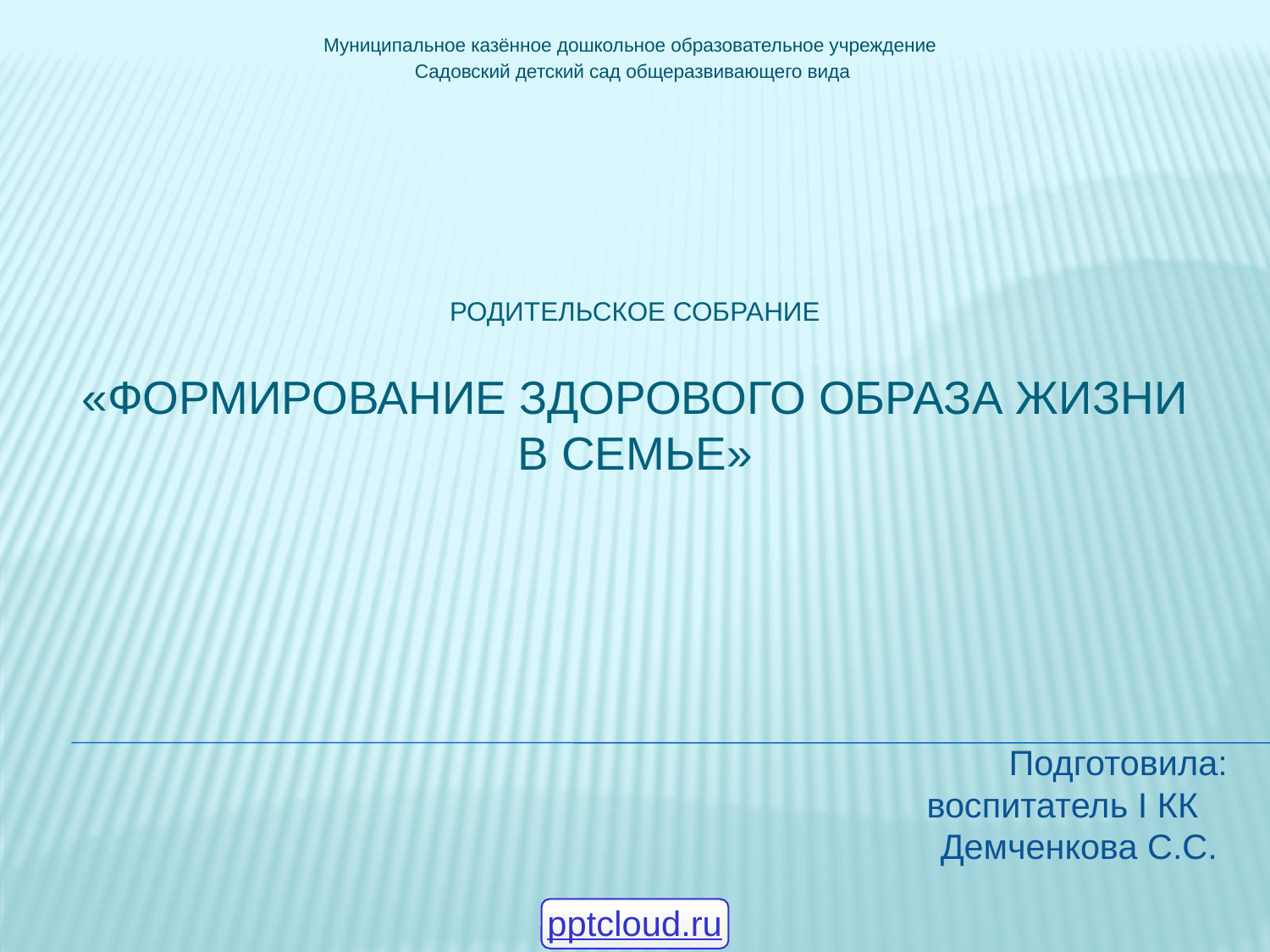

Муниципальное казённое дошкольное образовательное учреждение
Садовский детский сад общеразвивающего вида
# Родительское собрание «Формирование здорового образа жизни в семье»
Подготовила:
воспитатель I КК
Демченкова С.С.
pptcloud.ru